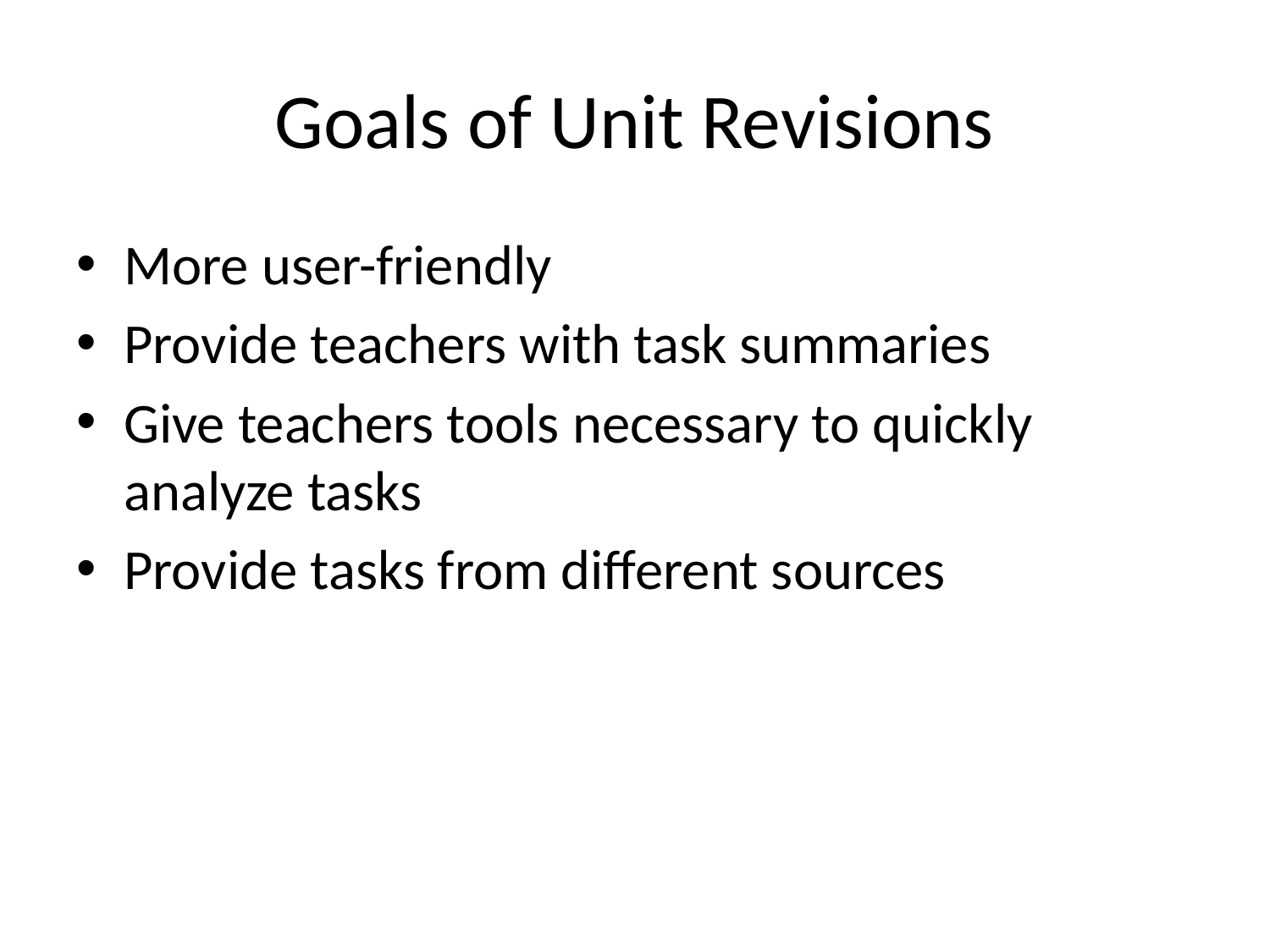

# Goals of Unit Revisions
More user-friendly
Provide teachers with task summaries
Give teachers tools necessary to quickly analyze tasks
Provide tasks from different sources